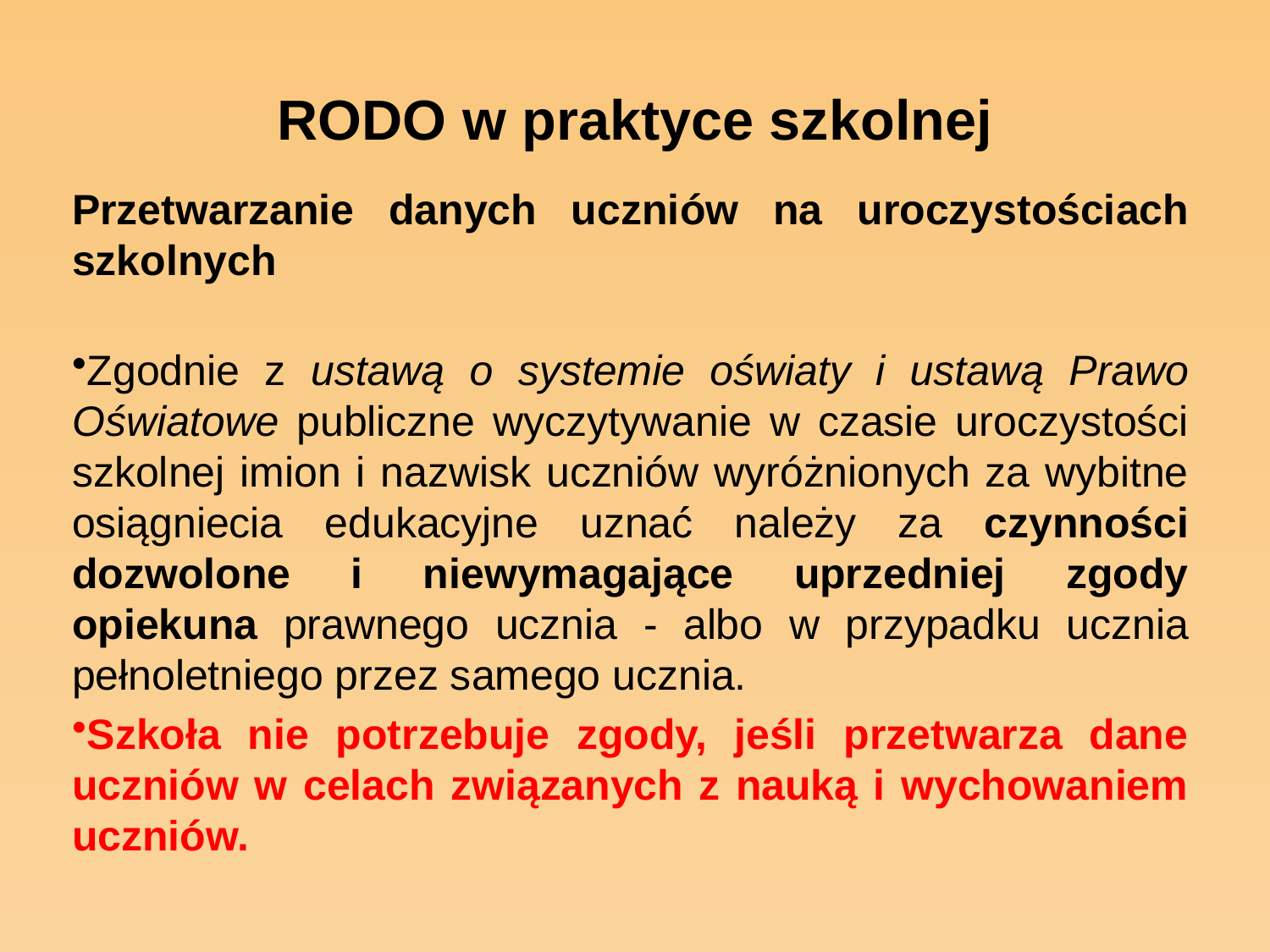

# RODO w praktyce szkolnej
Przetwarzanie danych uczniów na uroczystościach szkolnych
Zgodnie z ustawą o systemie oświaty i ustawą Prawo Oświatowe publiczne wyczytywanie w czasie uroczystości szkolnej imion i nazwisk uczniów wyróżnionych za wybitne osiągniecia edukacyjne uznać́ należy za czynności dozwolone i niewymagające uprzedniej zgody opiekuna prawnego ucznia - albo w przypadku ucznia pełnoletniego przez samego ucznia.
Szkoła nie potrzebuje zgody, jeśli przetwarza dane uczniów w celach związanych z nauką i wychowaniem uczniów.